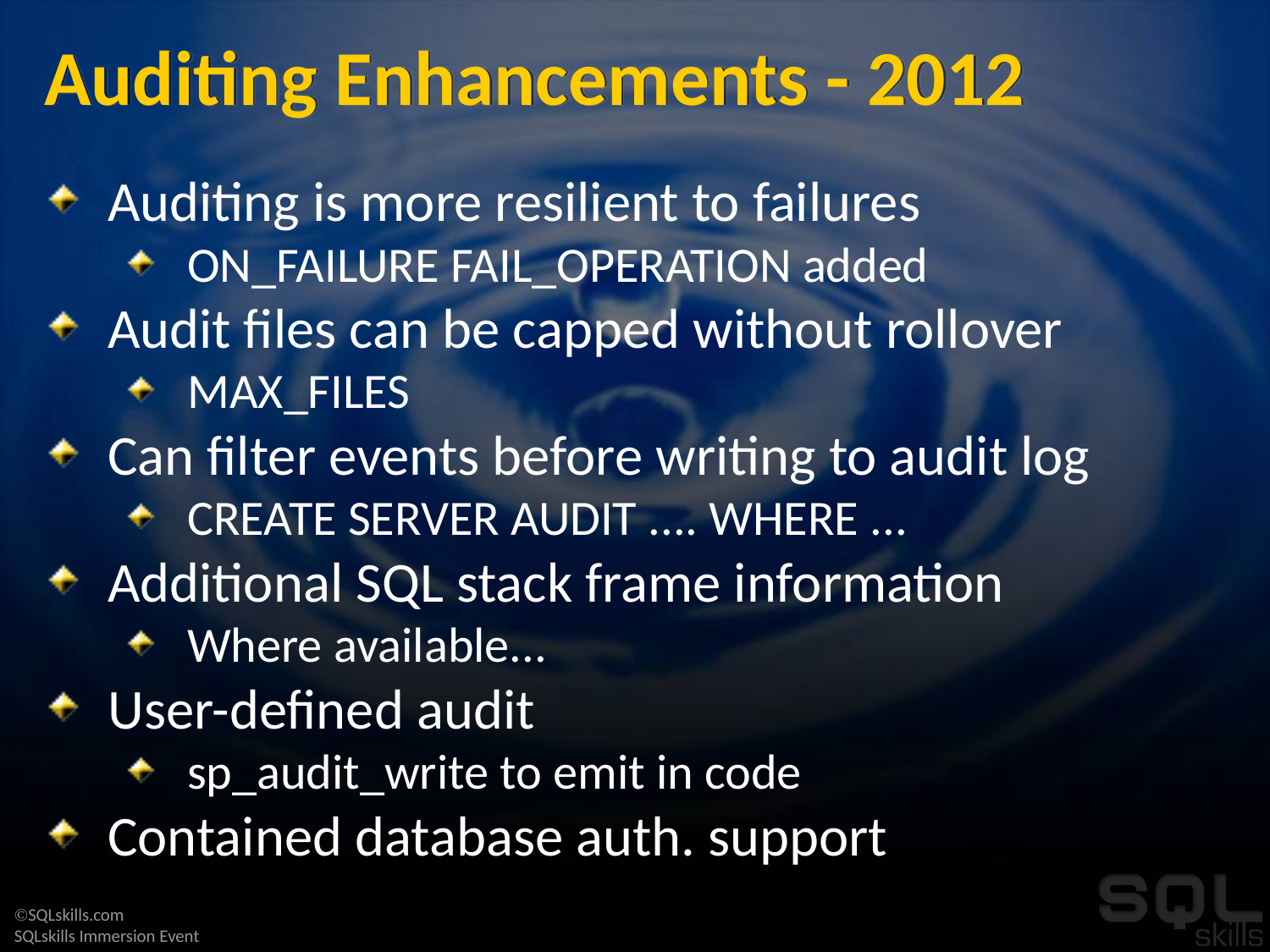

# Auditing Enhancements - 2012
Auditing is more resilient to failures
ON_FAILURE FAIL_OPERATION added
Audit files can be capped without rollover
MAX_FILES
Can filter events before writing to audit log
CREATE SERVER AUDIT .... WHERE ...
Additional SQL stack frame information
Where available...
User-defined audit
sp_audit_write to emit in code
Contained database auth. support